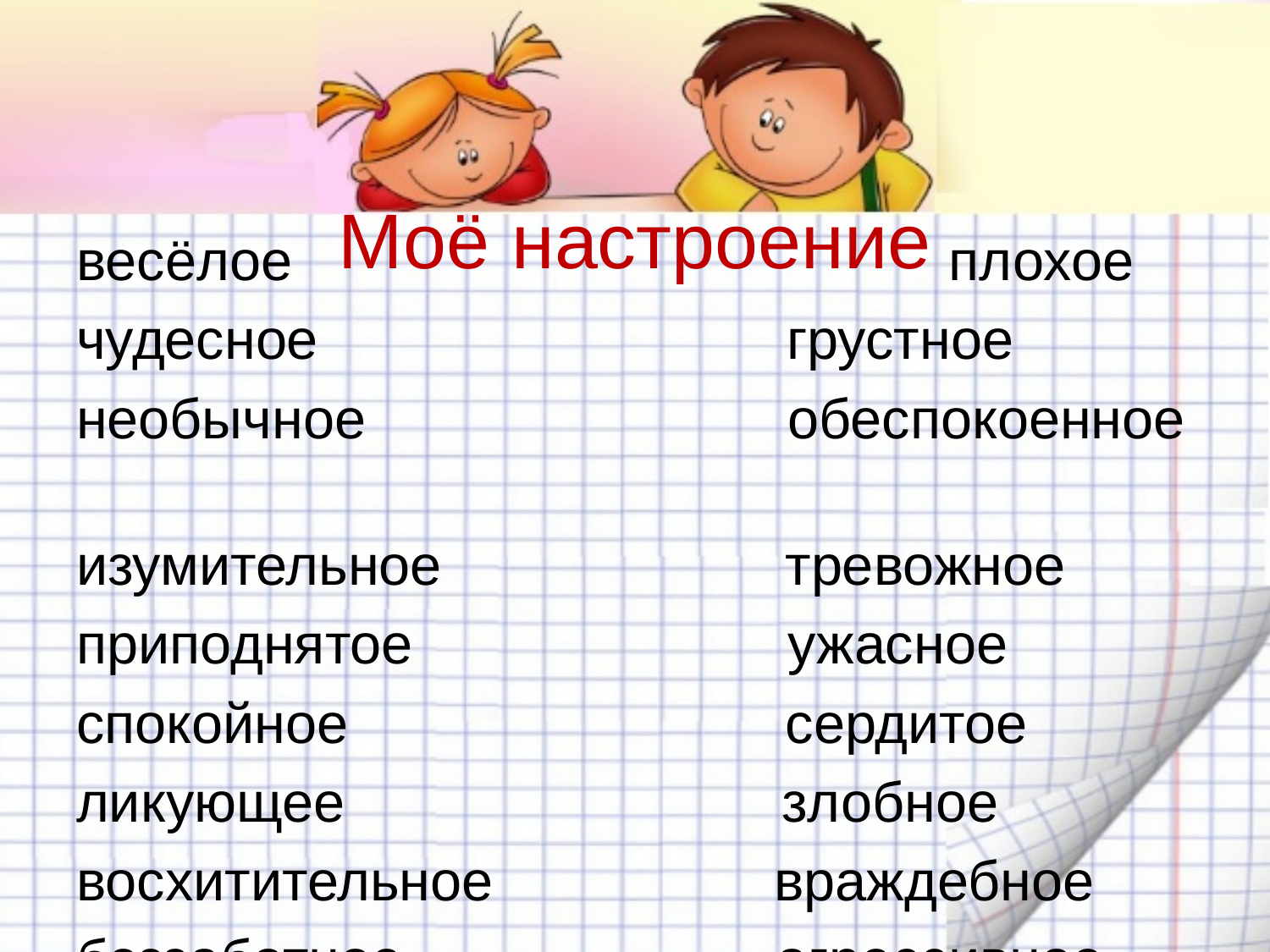

# Моё настроение

весёлое                                          плохое
чудесное                              грустное
необычное                           обеспокоенное
изумительное                      тревожное
приподнятое                        ужасное
спокойное                            сердитое
ликующее                            злобное
восхитительное                  враждебное
беззаботное                        агрессивное